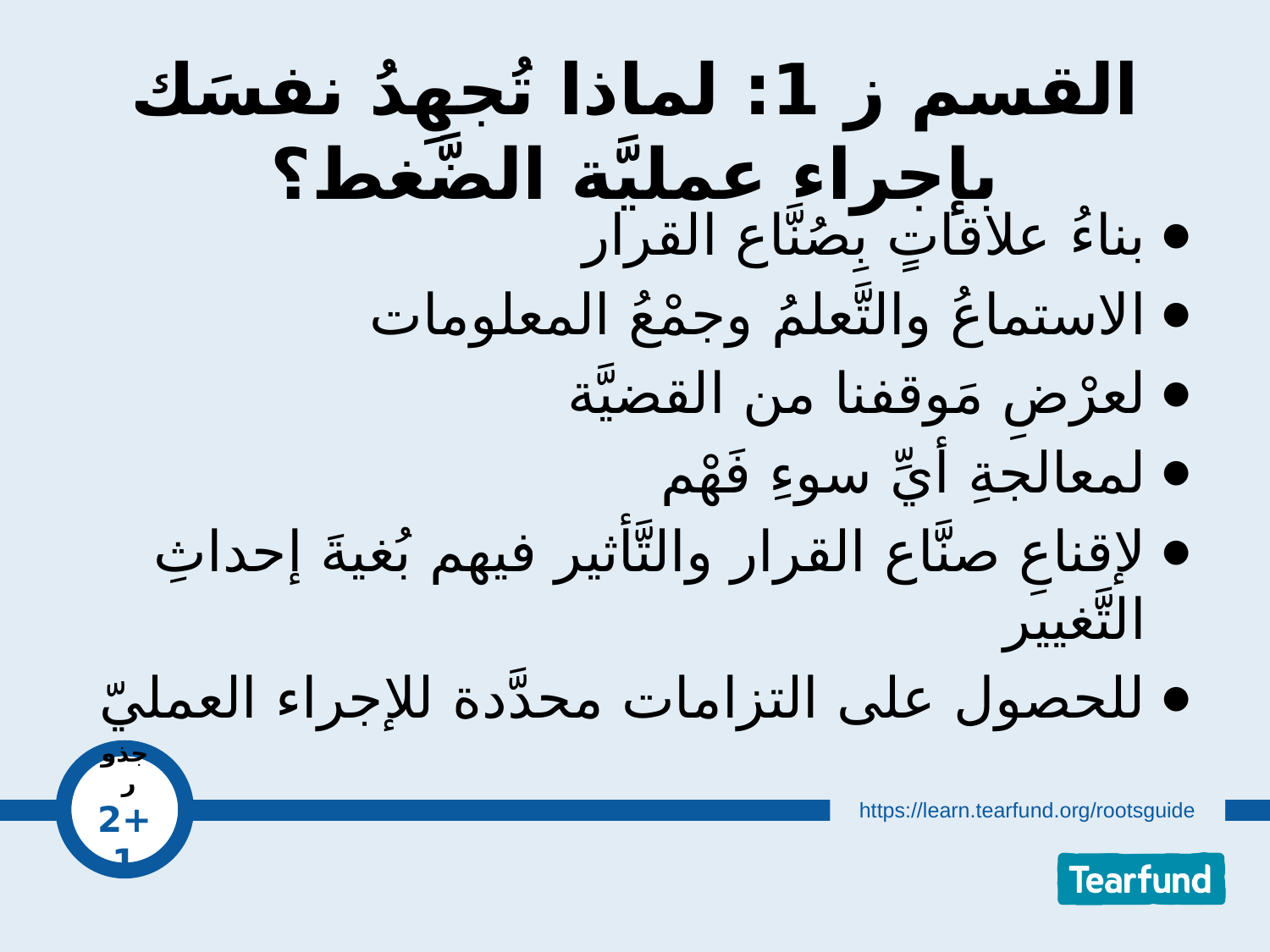

# القسم ز 1: لماذا تُجهِدُ نفسَك بإجراء عمليَّة الضَّغط؟
بناءُ علاقاتٍ بِصُنَّاع القرار
الاستماعُ والتَّعلمُ وجمْعُ المعلومات
لعرْضِ مَوقفنا من القضيَّة
لمعالجةِ أيِّ سوءِ فَهْم
لإقناعِ صنَّاع القرار والتَّأثير فيهم بُغيةَ إحداثِ التَّغيير
للحصول على التزامات محدَّدة للإجراء العمليّ